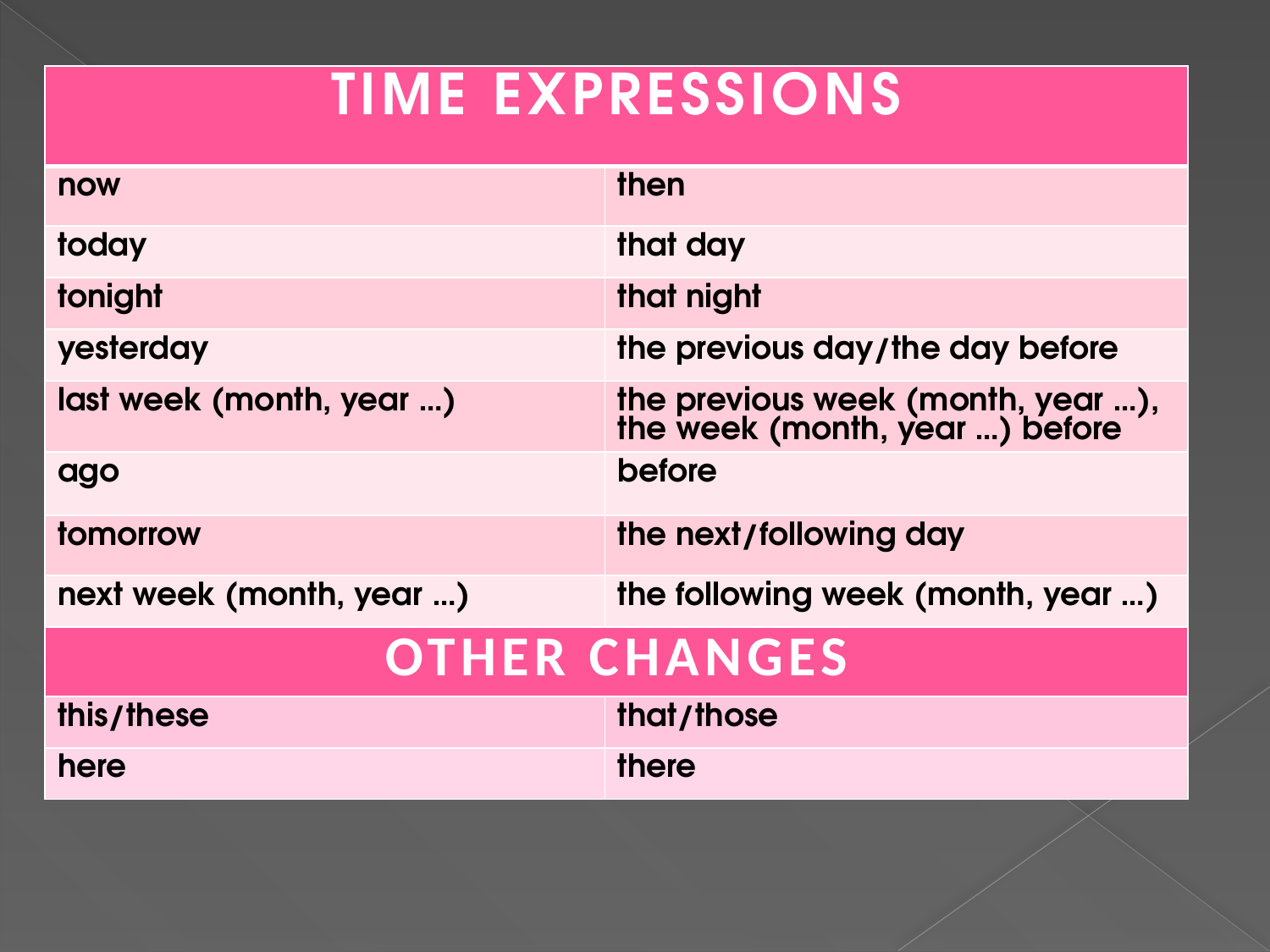

| TIME EXPRESSIONS |  |
| --- | --- |
| now | then |
| today | that day |
| tonight | that night |
| yesterday | the previous day/the day before |
| last week (month, year …) | the previous week (month, year …), the week (month, year …) before |
| ago | before |
| tomorrow | the next/following day |
| next week (month, year …) | the following week (month, year …) |
| OTHER CHANGES |  |
| this/these | that/those |
| here | there |